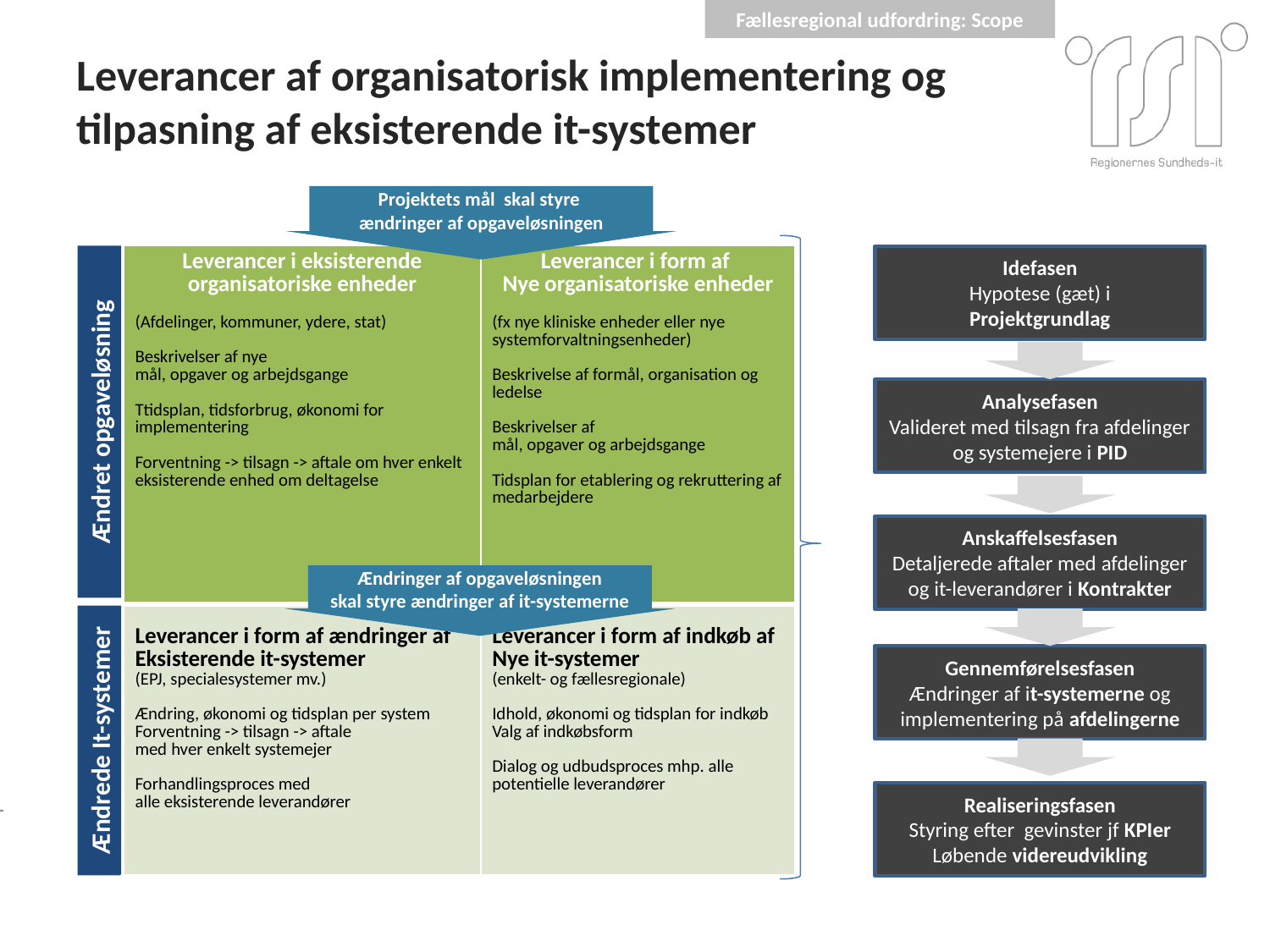

Fællesregional udfordring: Scope

Leverancer af organisatorisk implementering og tilpasning af eksisterende it-systemer

Projektets mål  skal styre
ændringer af opgaveløsningen

| Leverancer i eksisterende organisatoriske enheder (Afdelinger, kommuner, ydere, stat) Beskrivelser af nye mål, opgaver og arbejdsgange Ttidsplan, tidsforbrug, økonomi for implementering Forventning -> tilsagn -> aftale om hver enkelt eksisterende enhed om deltagelse | Leverancer i form af Nye organisatoriske enheder (fx nye kliniske enheder eller nye systemforvaltningsenheder) Beskrivelse af formål, organisation og ledelse Beskrivelser af mål, opgaver og arbejdsgange Tidsplan for etablering og rekruttering af medarbejdere |
| --- | --- |
| Leverancer i form af ændringer af Eksisterende it-systemer (EPJ, specialesystemer mv.) Ændring, økonomi og tidsplan per system Forventning -> tilsagn -> aftale med hver enkelt systemejer Forhandlingsproces med alle eksisterende leverandører | Leverancer i form af indkøb af Nye it-systemer (enkelt- og fællesregionale) Idhold, økonomi og tidsplan for indkøb Valg af indkøbsform Dialog og udbudsproces mhp. alle potentielle leverandører |
Idefasen
Hypotese (gæt) i
Projektgrundlag

Analysefasen
Valideret med tilsagn fra afdelinger og systemejere i PID
Ændret opgaveløsning

Anskaffelsesfasen
Detaljerede aftaler med afdelinger og it-leverandører i Kontrakter
Ændringer af opgaveløsningen
skal styre ændringer af it-systemerne

Gennemførelsesfasen
Ændringer af it-systemerne og implementering på afdelingerne
Ændrede It-systemer

Realiseringsfasen
Styring efter  gevinster jf KPIer
Løbende videreudvikling